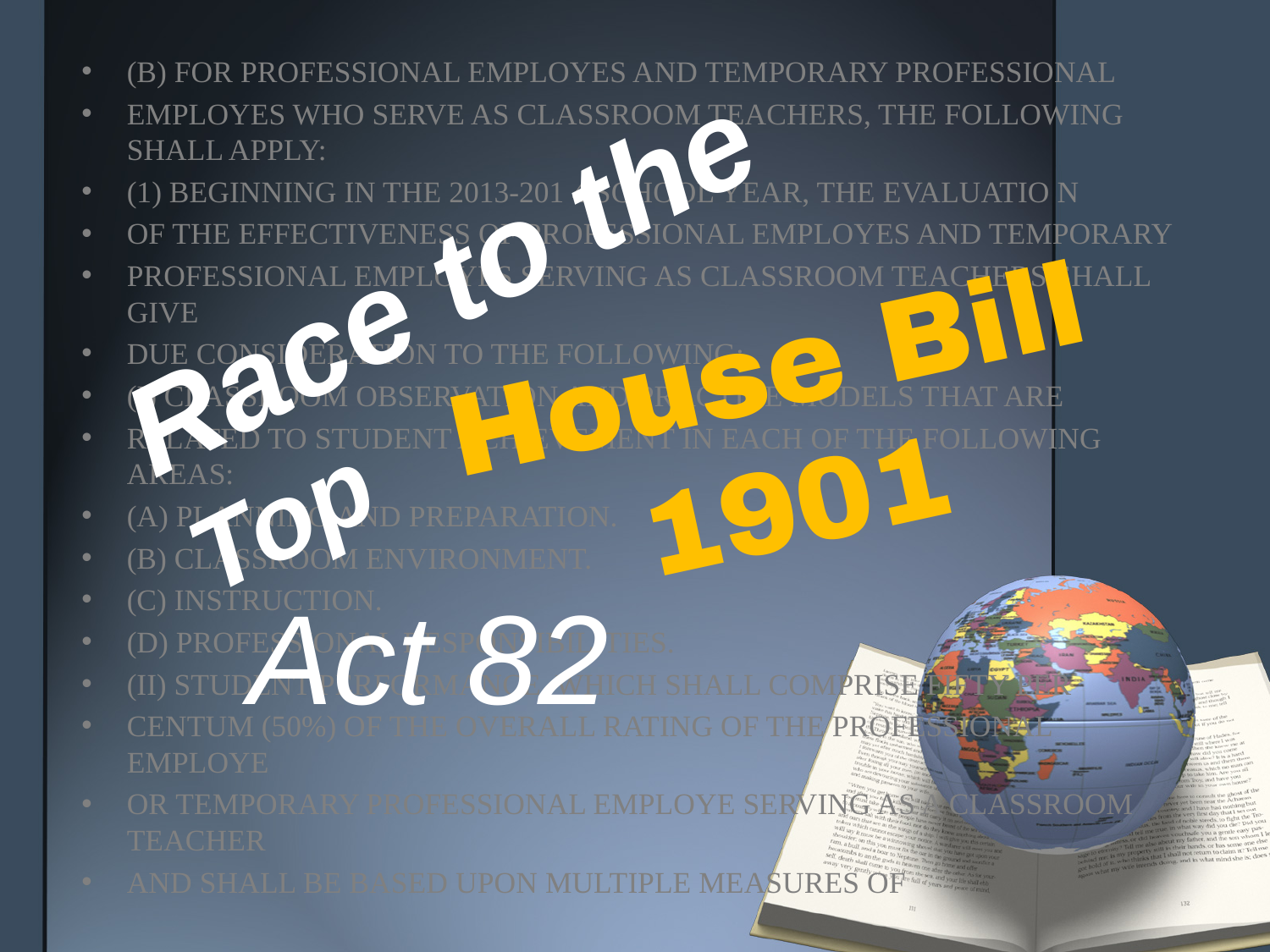

(B) FOR PROFESSIONAL EMPLOYES AND TEMPORARY PROFESSIONAL
EMPLOYES WHO SERVE AS CLASSROOM TEACHERS, THE FOLLOWING SHALL APPLY:
(1) BEGINNING IN THE 2013-201 4 SCHOOL YEAR, THE EVALUATIO N
OF THE EFFECTIVENESS OF PROFESSIONAL EMPLOYES AND TEMPORARY
PROFESSIONAL EMPLOYES SERVING AS CLASSROOM TEACHERS SHALL GIVE
DUE CONSIDERATION TO THE FOLLOWING:
(I) CLASSROOM OBSERVATION AND PRACTICE MODELS THAT ARE
RELATED TO STUDENT ACHIEVEMENT IN EACH OF THE FOLLOWING AREAS:
(A) PLANNING AND PREPARATION.
(B) CLASSROOM ENVIRONMENT.
(C) INSTRUCTION.
(D) PROFESSIONAL RESPONSIBILITIES.
(II) STUDENT PERFORMANCE, WHICH SHALL COMPRISE FIFTY PER
CENTUM (50%) OF THE OVERALL RATING OF THE PROFESSIONAL EMPLOYE
OR TEMPORARY PROFESSIONAL EMPLOYE SERVING AS A CLASSROOM TEACHER
AND SHALL BE BASED UPON MULTIPLE MEASURES OF

Race to the Top
House Bill 1901
Act 82